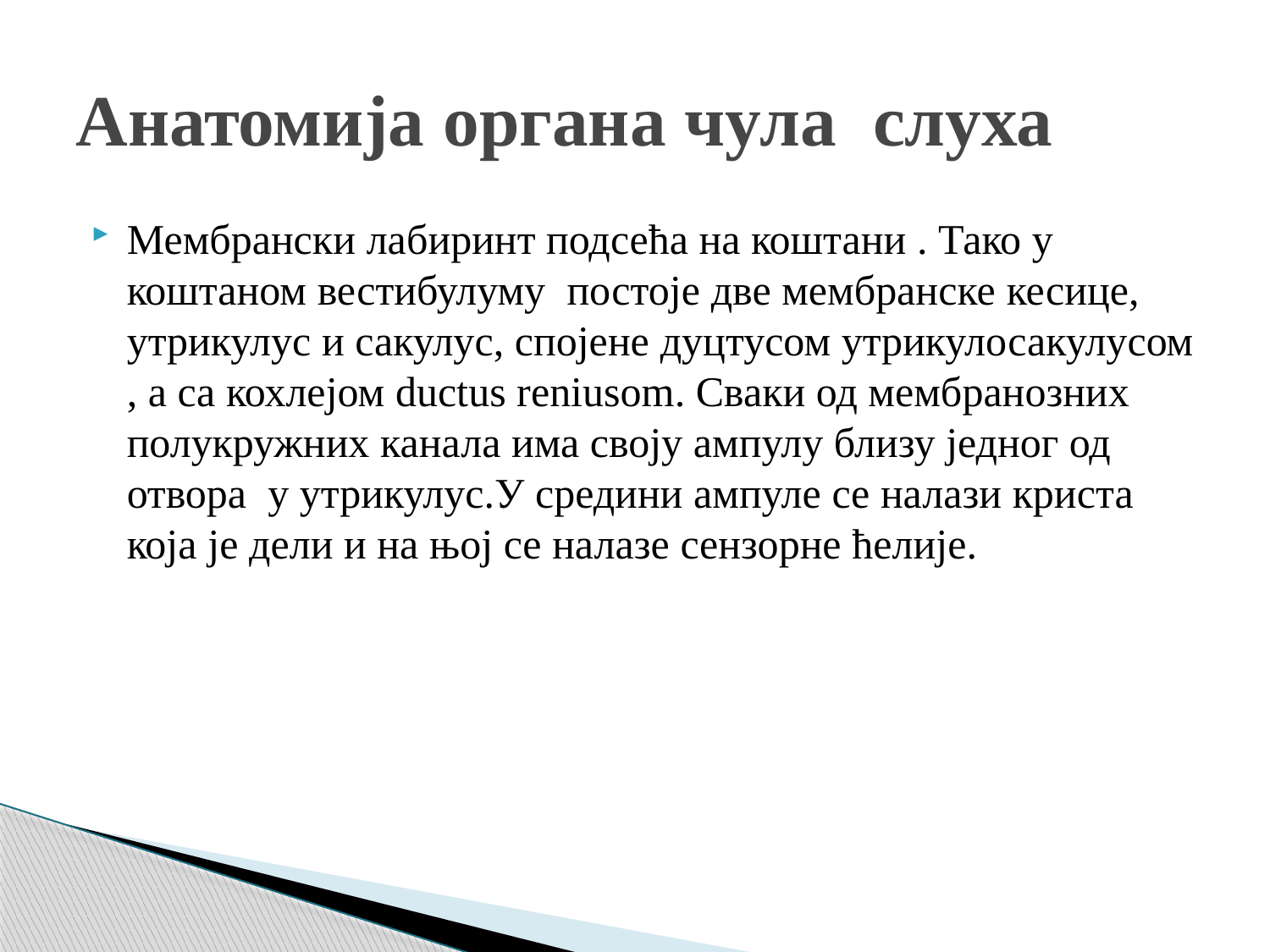

# Анатомија органа чула  слуха
Мембрански лабиринт подсећа на коштани . Тако у коштаном вестибулуму  постоје две мембранске кесице, утрикулус и сакулус, спојене дуцтусом утрикулосакулусом , а са кохлејом ductus reniusom. Сваки од мембранозних полукружних канала има своју ампулу близу једног од отвора  у утрикулус.У средини ампуле се налази криста којa је дели и на њој се налазе сензорне ћелије.